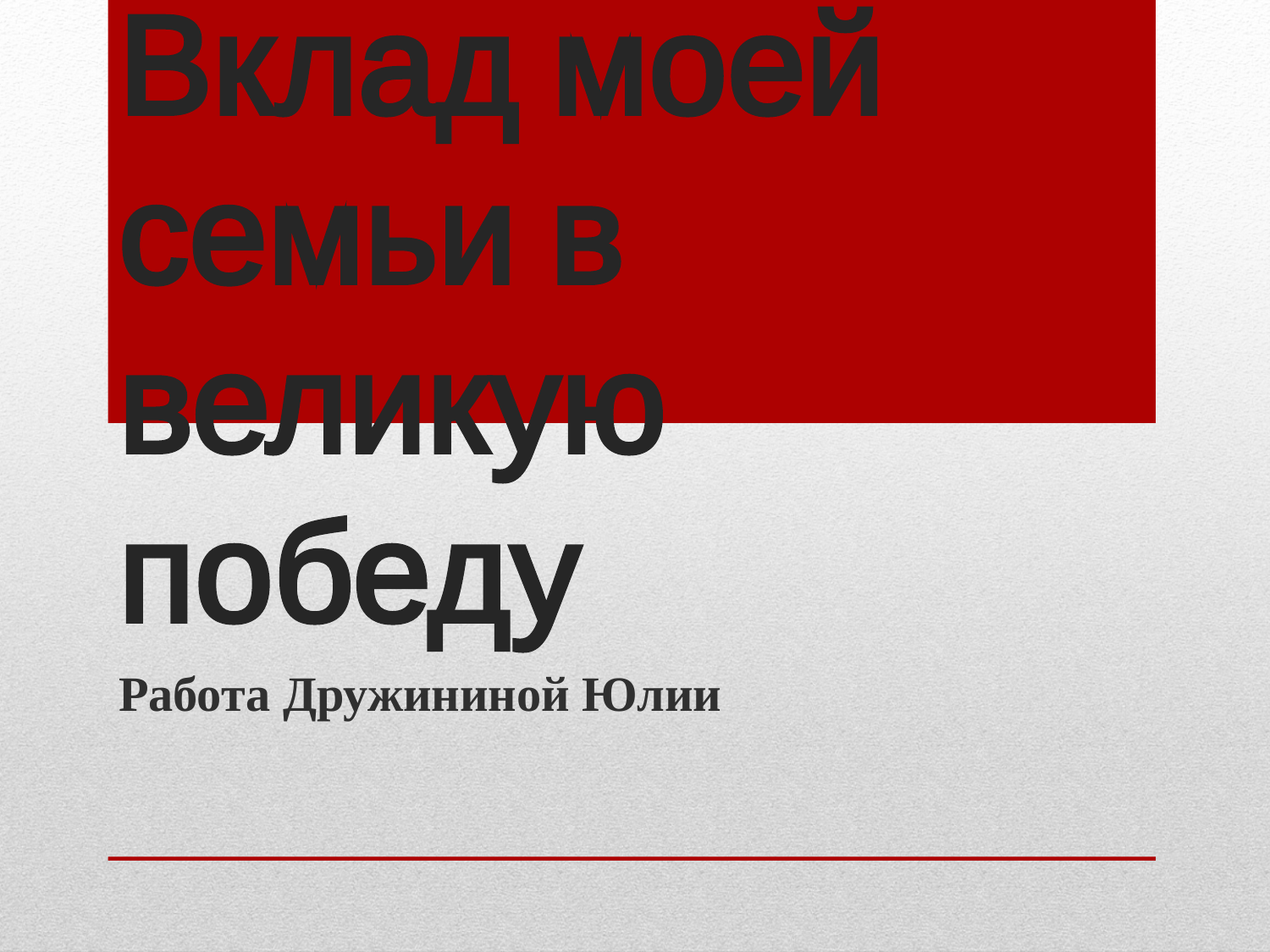

# Вклад моей семьи в великую победу
Работа Дружининой Юлии